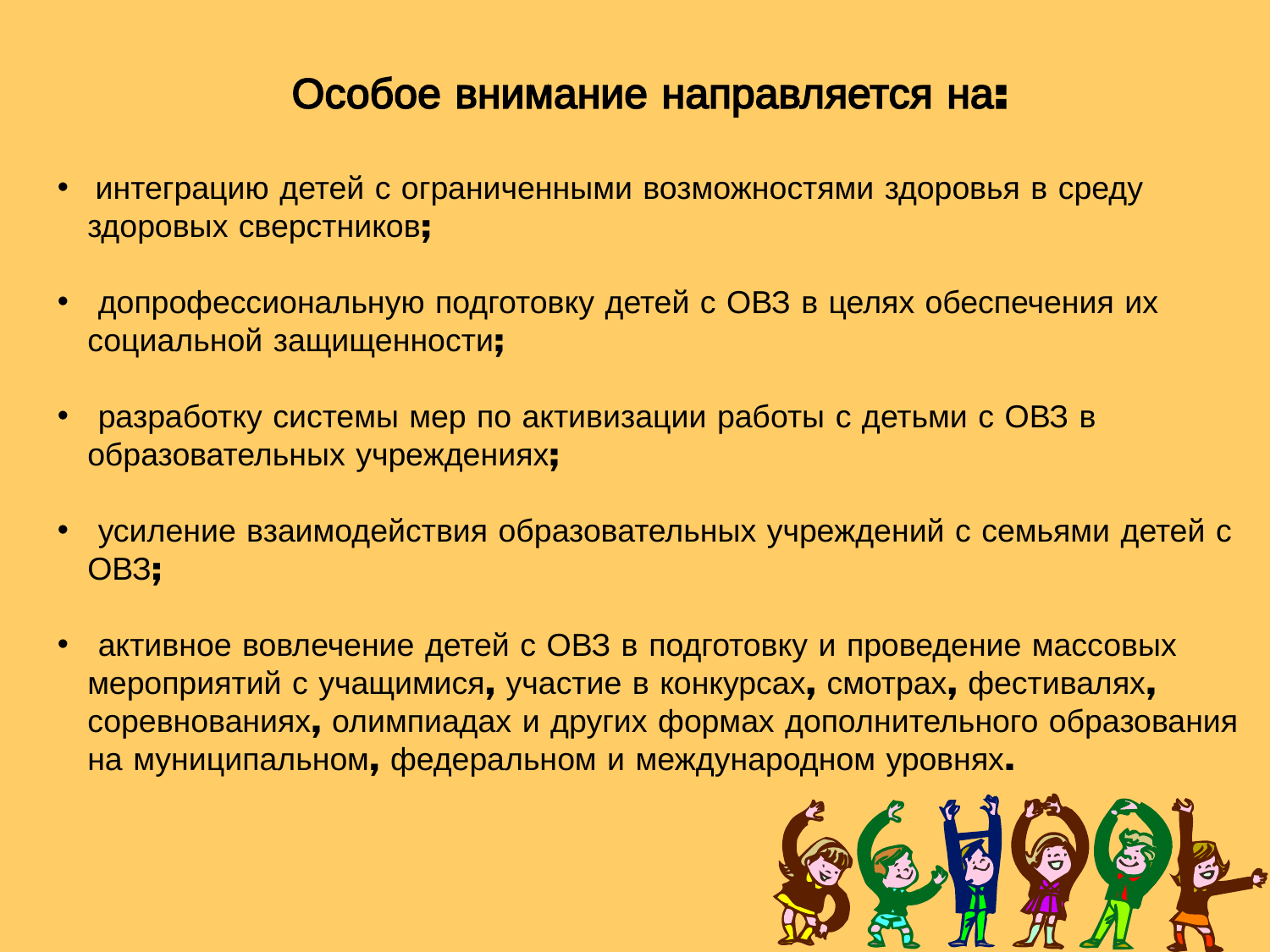

Особое внимание направляется на:

 интеграцию детей с ограниченными возможностями здоровья в среду здоровых сверстников;

 допрофессиональную подготовку детей с ОВЗ в целях обеспечения их социальной защищенности;

 разработку системы мер по активизации работы с детьми с ОВЗ в образовательных учреждениях;

 усиление взаимодействия образовательных учреждений с семьями детей с ОВЗ;

 активное вовлечение детей с ОВЗ в подготовку и проведение массовых мероприятий с учащимися, участие в конкурсах, смотрах, фестивалях, соревнованиях, олимпиадах и других формах дополнительного образования на муниципальном, федеральном и международном уровнях.